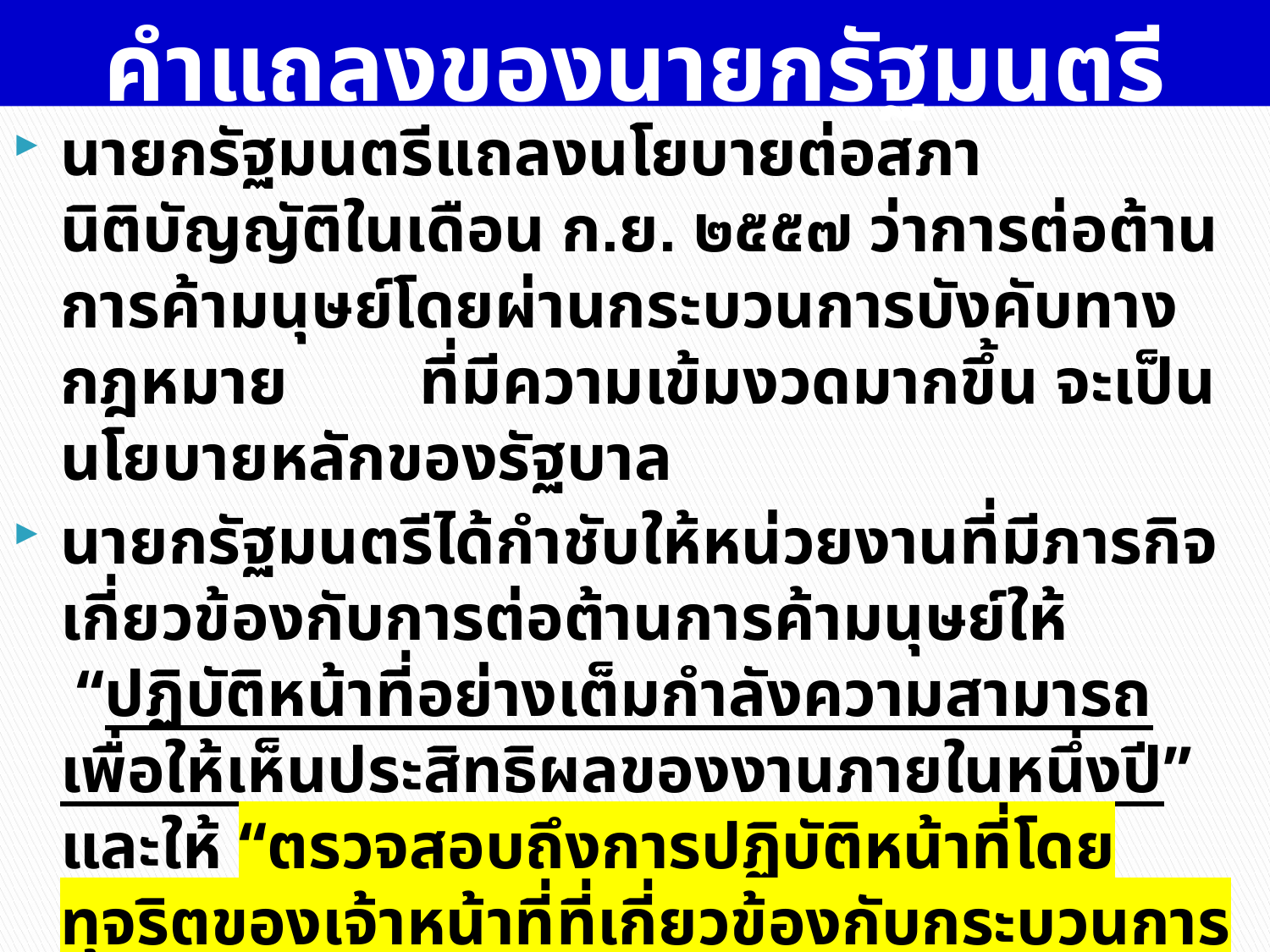

# คำแถลงของนายกรัฐมนตรี
นายกรัฐมนตรีแถลงนโยบายต่อสภานิติบัญญัติในเดือน ก.ย. ๒๕๕๗ ว่าการต่อต้านการค้ามนุษย์โดยผ่านกระบวนการบังคับทางกฎหมาย        ที่มีความเข้มงวดมากขึ้น จะเป็นนโยบายหลักของรัฐบาล
นายกรัฐมนตรีได้กำชับให้หน่วยงานที่มีภารกิจเกี่ยวข้องกับการต่อต้านการค้ามนุษย์ให้ “ปฏิบัติหน้าที่อย่างเต็มกำลังความสามารถเพื่อให้เห็นประสิทธิผลของงานภายในหนึ่งปี” และให้ “ตรวจสอบถึงการปฏิบัติหน้าที่โดยทุจริตของเจ้าหน้าที่ที่เกี่ยวข้องกับกระบวนการลักลอบขน  คนเข้าเมืองโดยผิดกฎหมายและการค้ามนุษย์ หากตรวจพบ            ให้ดำเนินการตามกฎหมายกับเจ้าหน้าที่ผู้ต้องหาว่ากระทำความผิดโดยทันที เนื่องจากปัญหาการค้ามนุษย์ได้เป็นปัญหาของประเทศไทย          มานานเกินไป และสมควรต้องยุติลงโดยเร็วที่สุด”